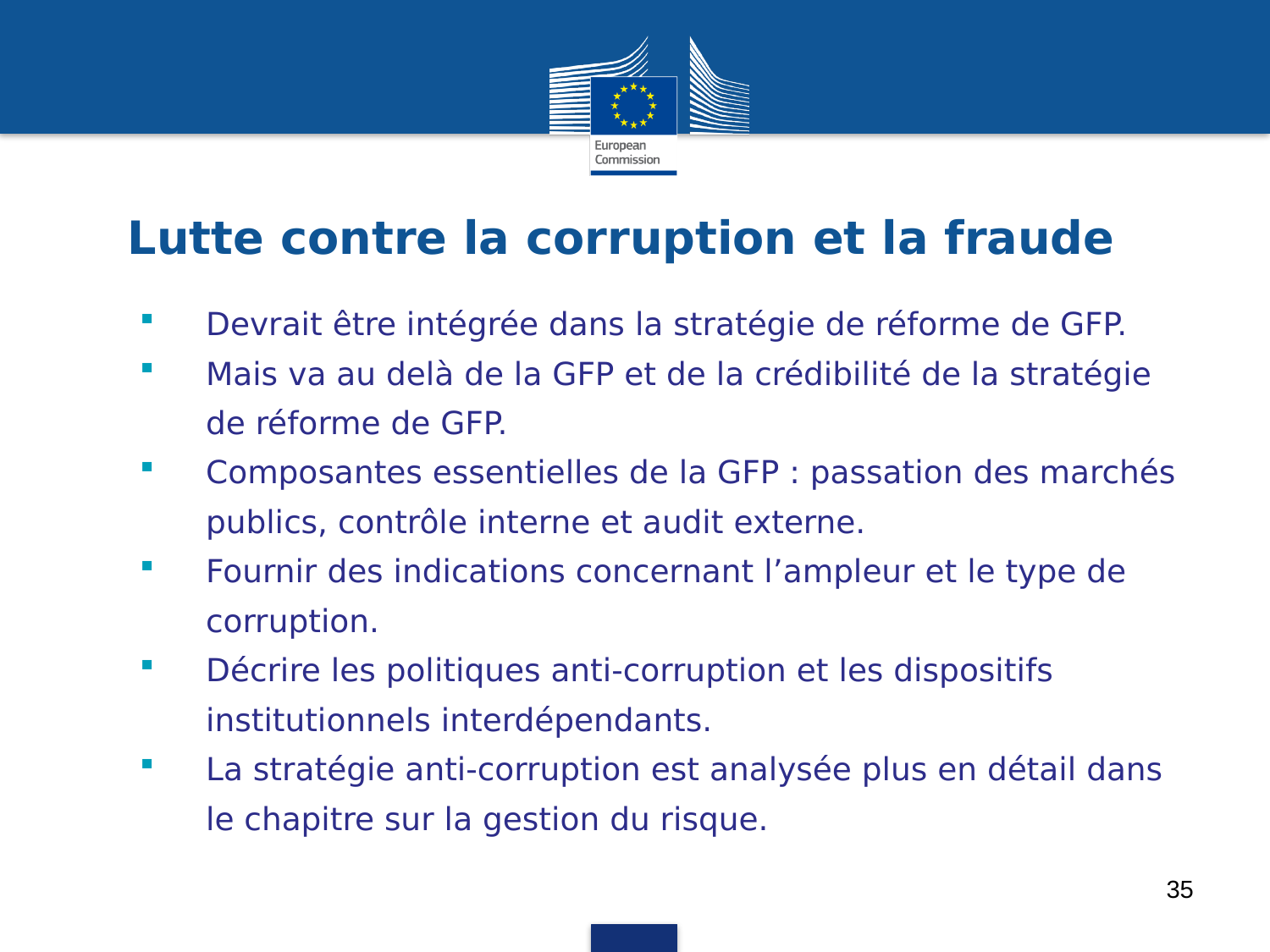

# Lutte contre la corruption et la fraude
Devrait être intégrée dans la stratégie de réforme de GFP.
Mais va au delà de la GFP et de la crédibilité de la stratégie de réforme de GFP.
Composantes essentielles de la GFP : passation des marchés publics, contrôle interne et audit externe.
Fournir des indications concernant l’ampleur et le type de corruption.
Décrire les politiques anti-corruption et les dispositifs institutionnels interdépendants.
La stratégie anti-corruption est analysée plus en détail dans le chapitre sur la gestion du risque.
35